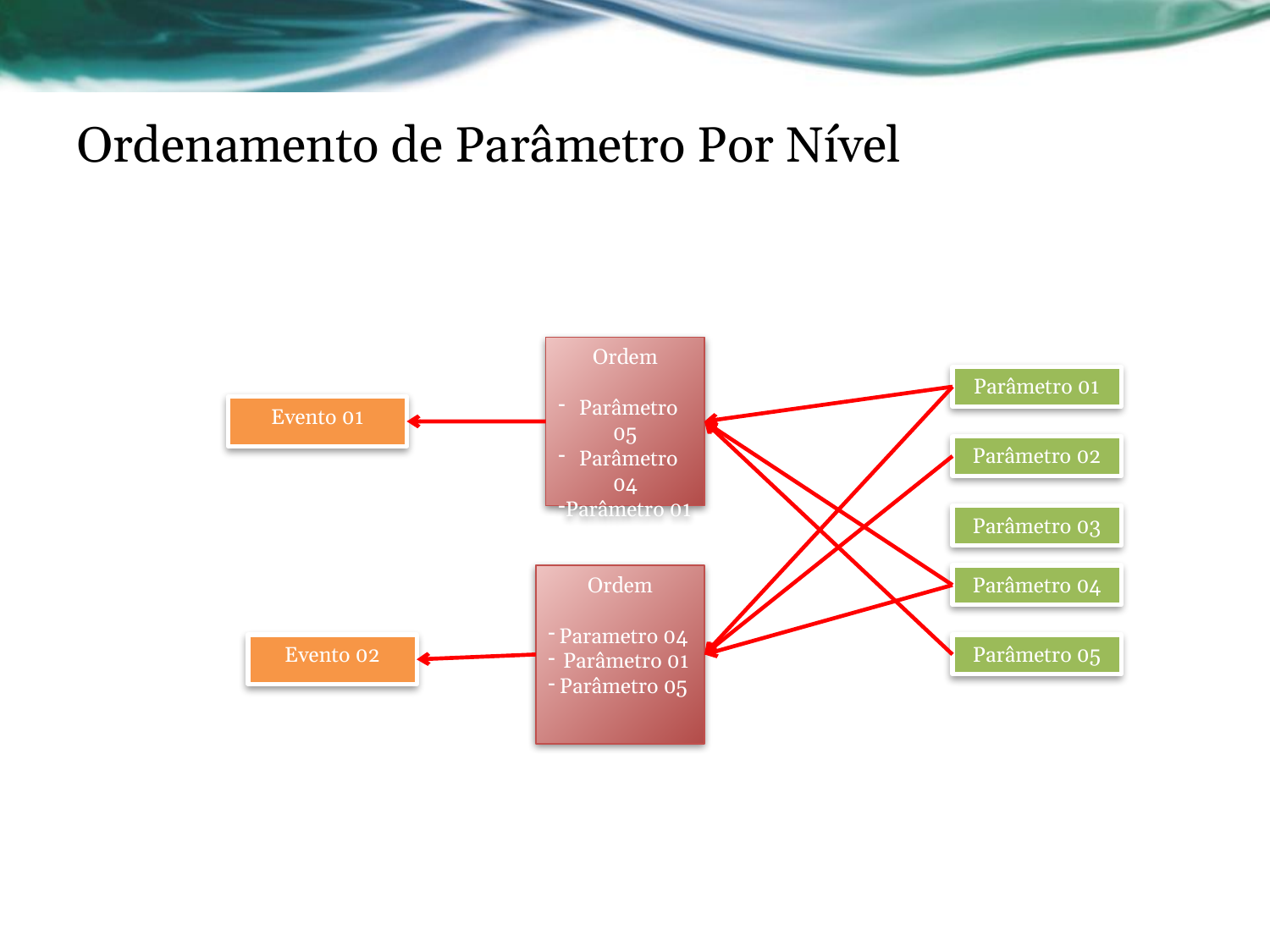

# Ordenamento de Parâmetro Por Nível
Ordem

Parâmetro 05
Parâmetro 04
Parâmetro 01
Parâmetro 01
Evento 01
Parâmetro 02
Parâmetro 03
Ordem

Parametro 04
 Parâmetro 01
Parâmetro 05
Parâmetro 04
Evento 02
Parâmetro 05